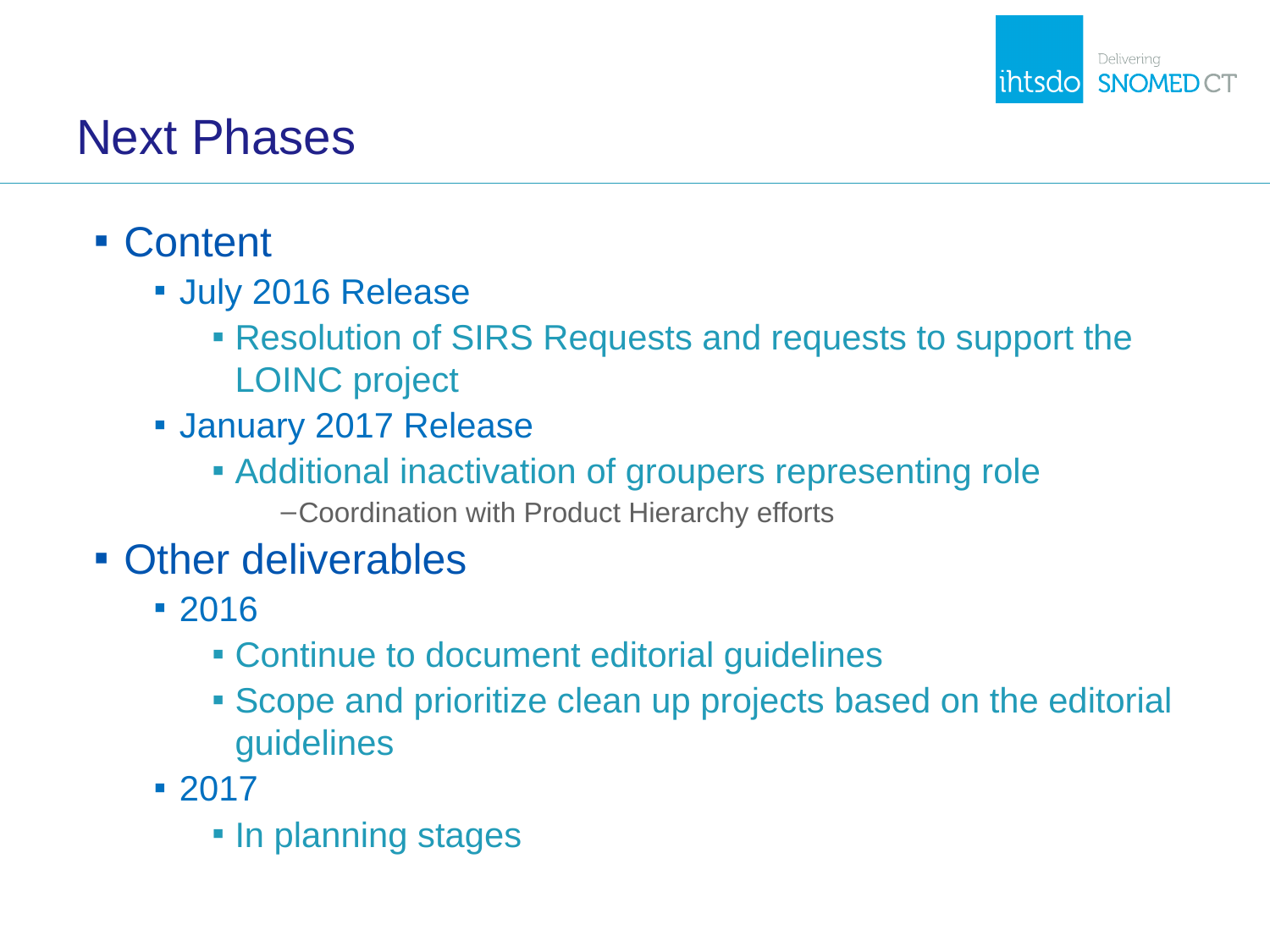

# Next Phases
Content
July 2016 Release
Resolution of SIRS Requests and requests to support the LOINC project
January 2017 Release
Additional inactivation of groupers representing role
Coordination with Product Hierarchy efforts
Other deliverables
2016
Continue to document editorial guidelines
Scope and prioritize clean up projects based on the editorial guidelines
2017
In planning stages